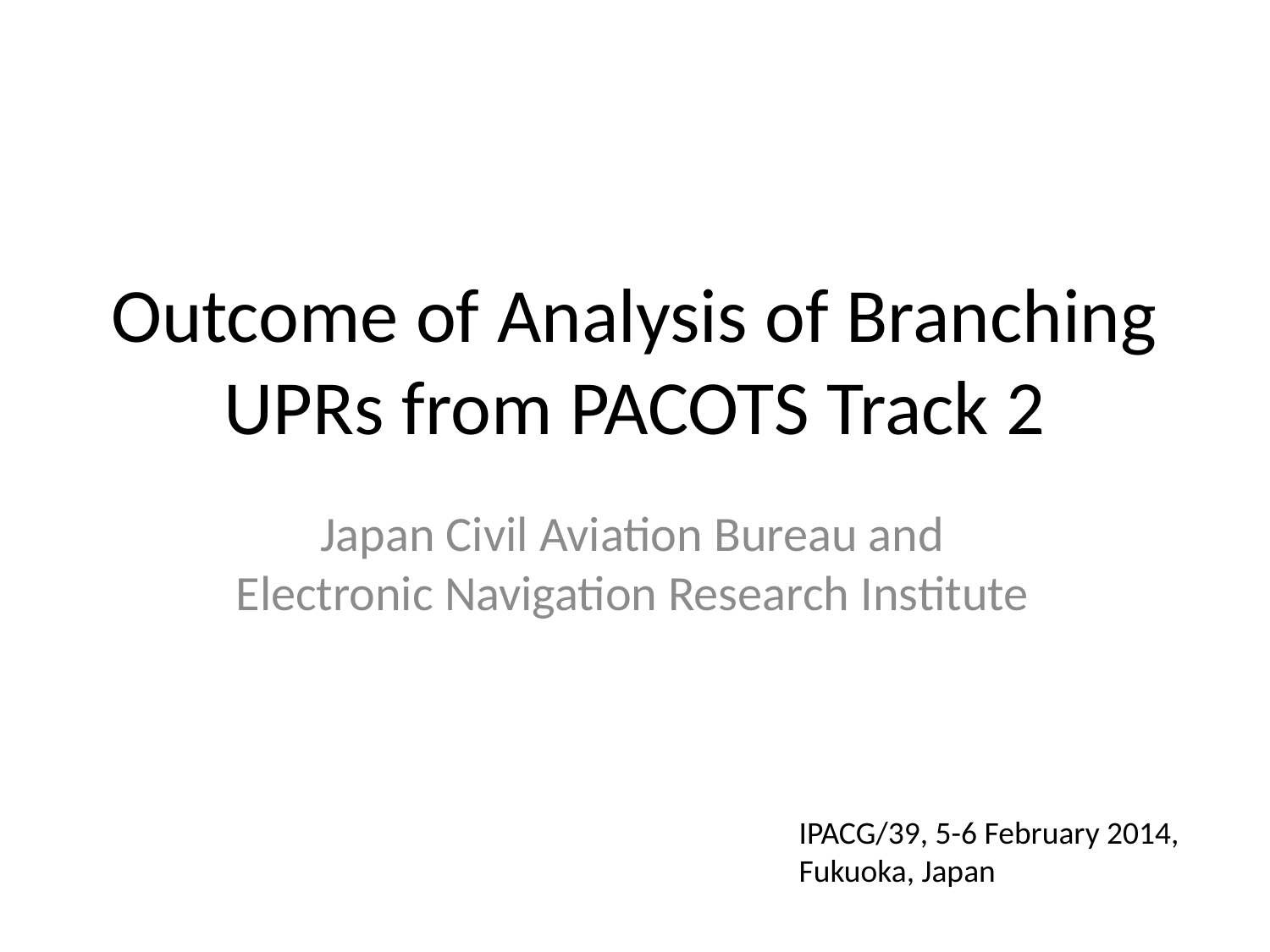

# Outcome of Analysis of Branching UPRs from PACOTS Track 2
Japan Civil Aviation Bureau and Electronic Navigation Research Institute
IPACG/39, 5-6 February 2014,
Fukuoka, Japan